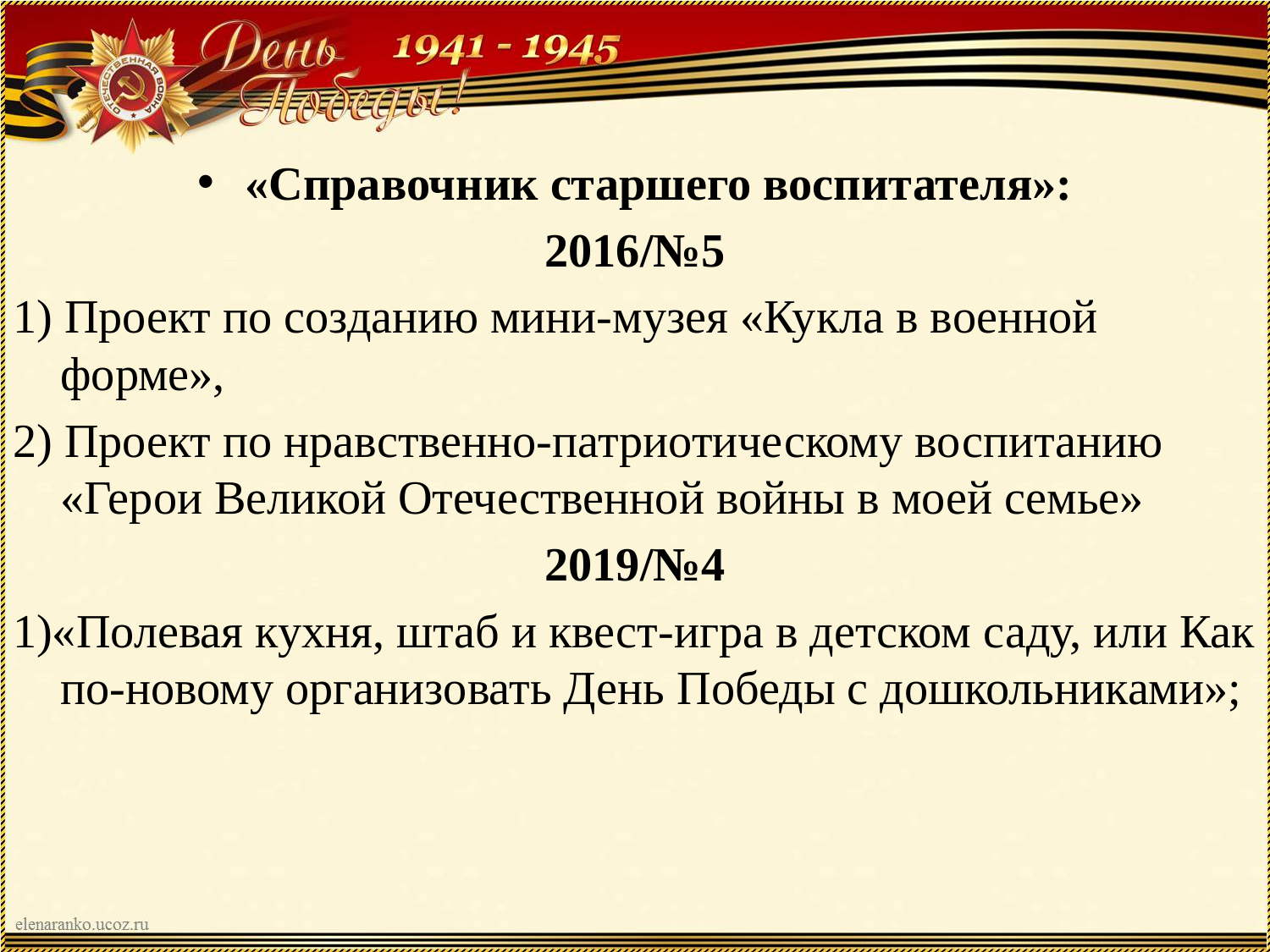

«Справочник старшего воспитателя»:
2016/№5
1) Проект по созданию мини-музея «Кукла в военной форме»,
2) Проект по нравственно-патриотическому воспитанию «Герои Великой Отечественной войны в моей семье»
2019/№4
1)«Полевая кухня, штаб и квест-игра в детском саду, или Как по-новому организовать День Победы с дошкольниками»;